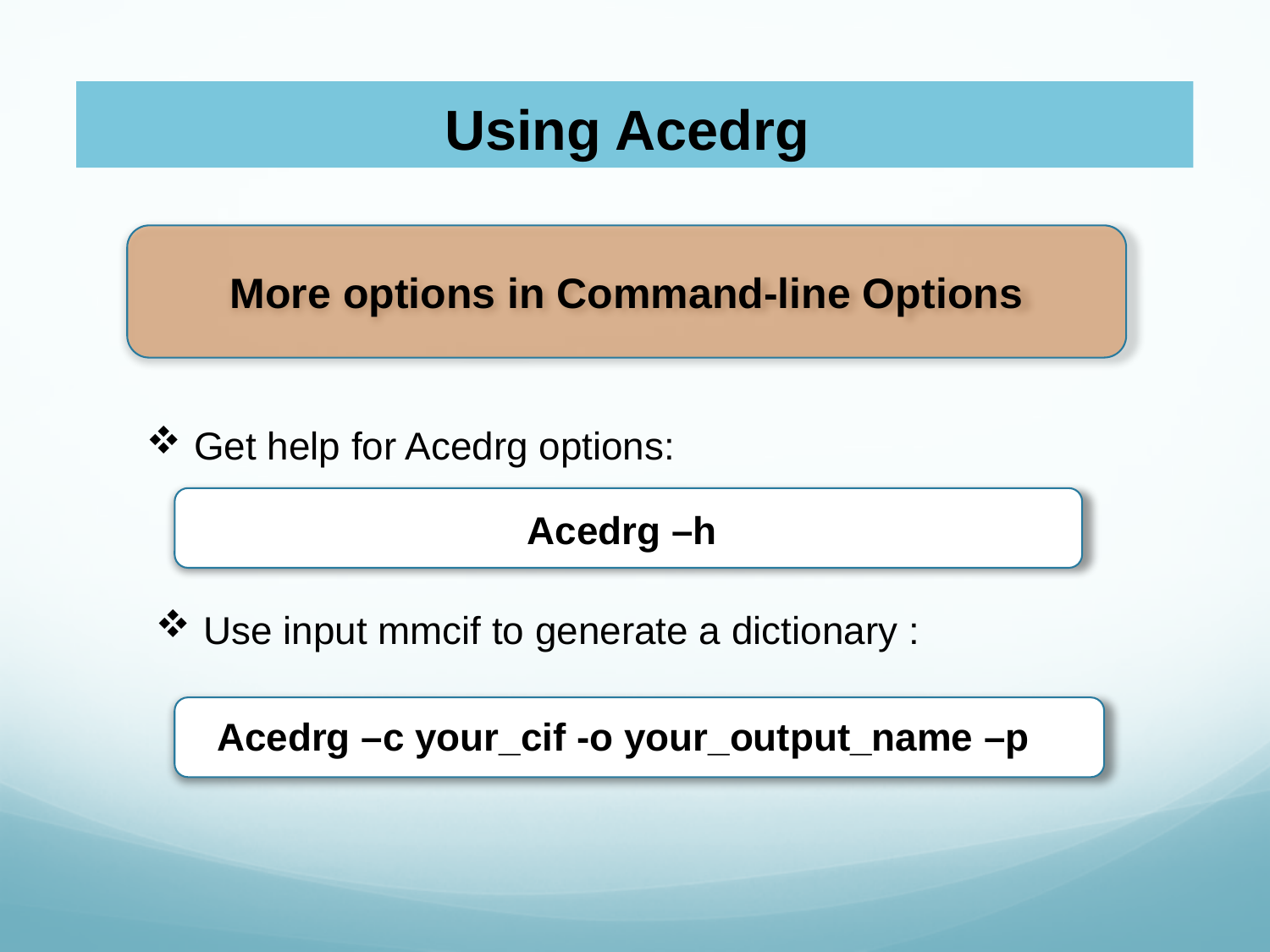

# Using Acedrg

More options in Command-line Options
Get help for Acedrg options:

Acedrg –h

Use input mmcif to generate a dictionary :

Acedrg –c your_cif -o your_output_name –p
We use small molecule structures in COD as the source for the values of bond lengths and angles.